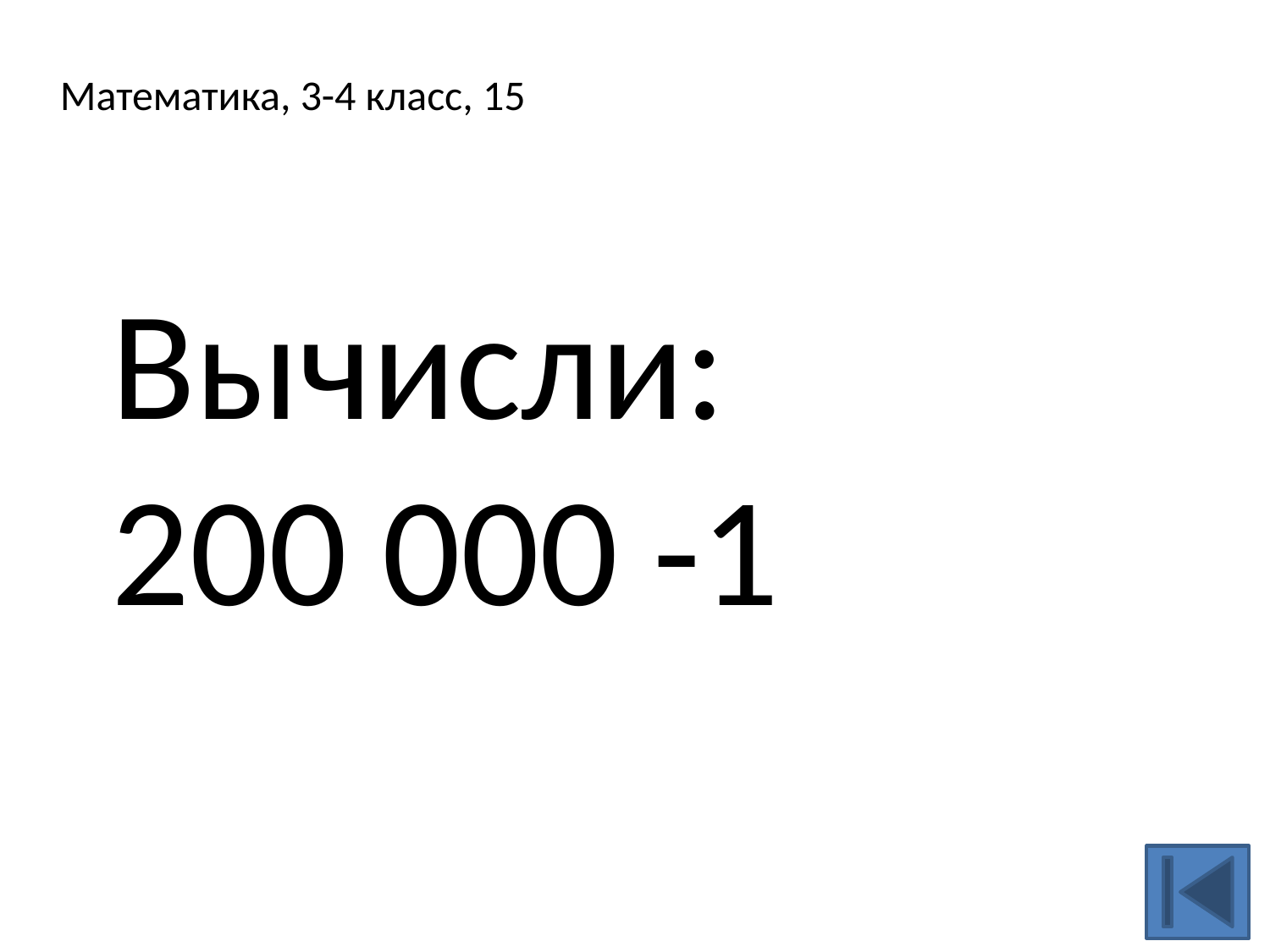

Математика, 3-4 класс, 15
Вычисли:
200 000 -1